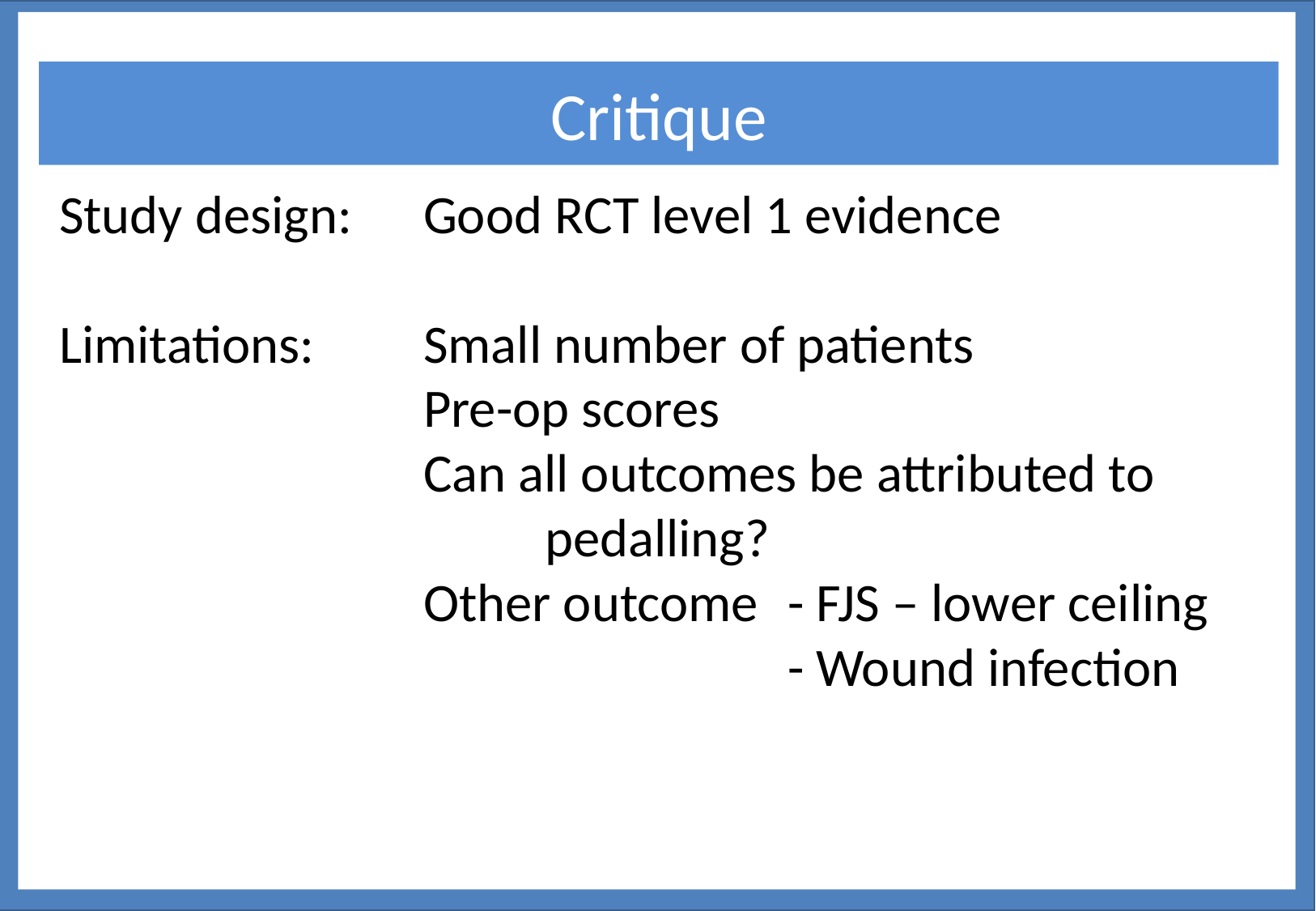

v
Critique
Study design: 	Good RCT level 1 evidence

Limitations: 	Small number of patients
			Pre-op scores
			Can all outcomes be attributed to 				pedalling?
			Other outcome 	- FJS – lower ceiling
						- Wound infection